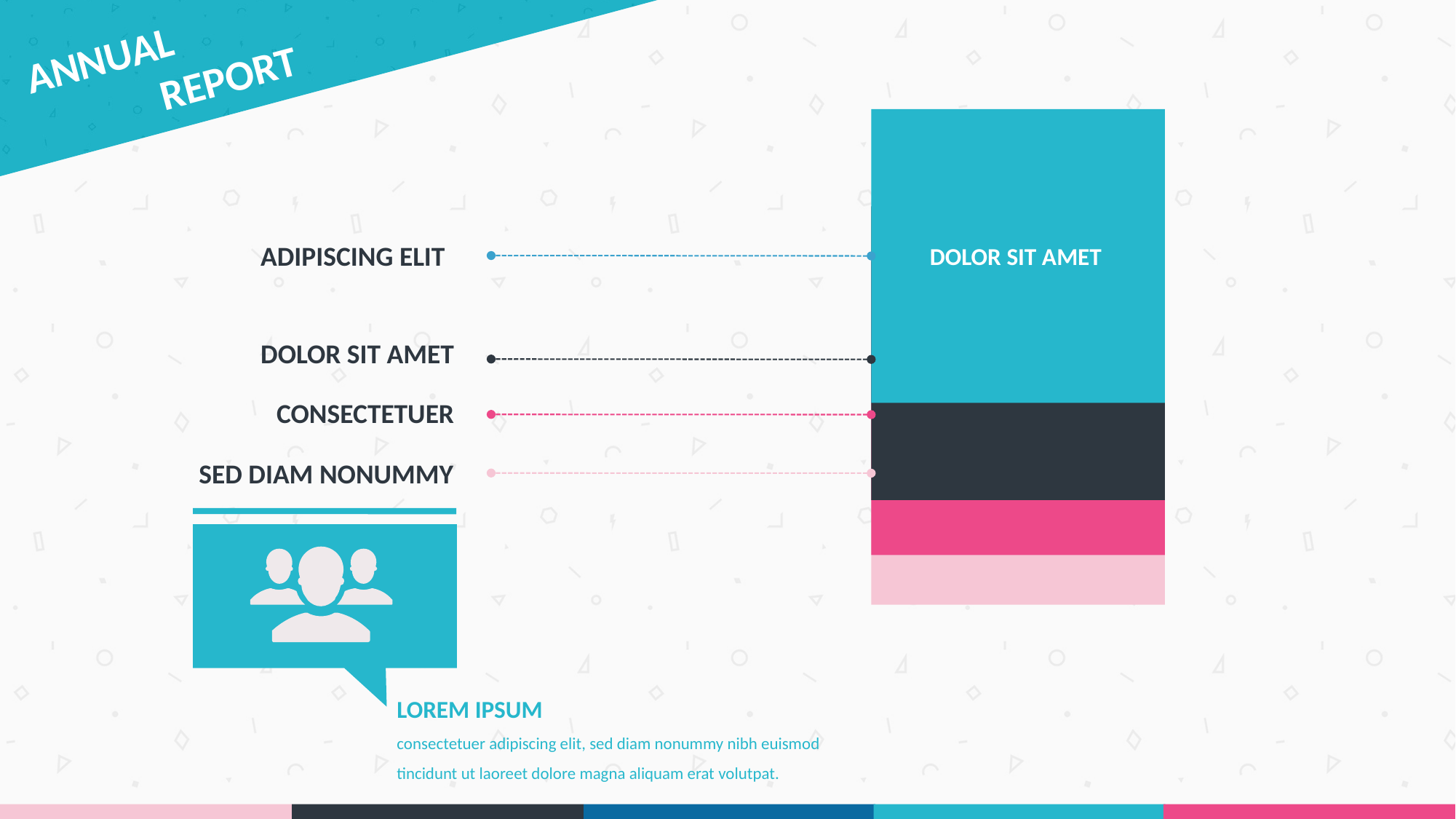

ANNUAL
             REPORT

ADIPISCING ELIT
DOLOR SIT AMET

DOLOR SIT AMET

CONSECTETUER

SED DIAM NONUMMY

LOREM IPSUM
consectetuer adipiscing elit, sed diam nonummy nibh euismod tincidunt ut laoreet dolore magna aliquam erat volutpat.